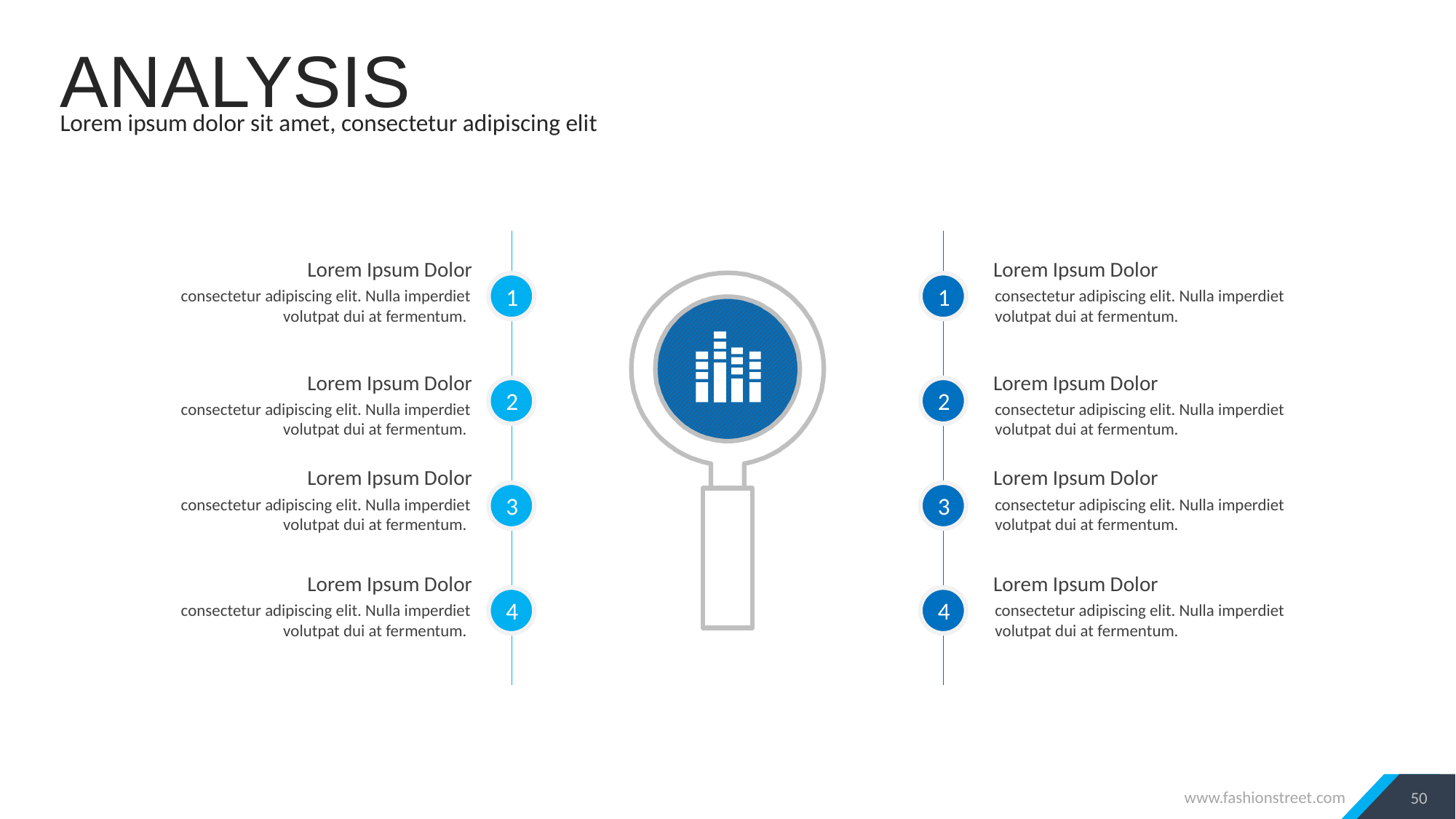

ANALYSIS
Lorem ipsum dolor sit amet, consectetur adipiscing elit
Lorem Ipsum Dolor
Lorem Ipsum Dolor

1
1
consectetur adipiscing elit. Nulla imperdiet volutpat dui at fermentum.
consectetur adipiscing elit. Nulla imperdiet volutpat dui at fermentum.

Lorem Ipsum Dolor
Lorem Ipsum Dolor
2
2
consectetur adipiscing elit. Nulla imperdiet volutpat dui at fermentum.
consectetur adipiscing elit. Nulla imperdiet volutpat dui at fermentum.
Lorem Ipsum Dolor
Lorem Ipsum Dolor
3
3
consectetur adipiscing elit. Nulla imperdiet volutpat dui at fermentum.
consectetur adipiscing elit. Nulla imperdiet volutpat dui at fermentum.
Lorem Ipsum Dolor
Lorem Ipsum Dolor
4
4
consectetur adipiscing elit. Nulla imperdiet volutpat dui at fermentum.
consectetur adipiscing elit. Nulla imperdiet volutpat dui at fermentum.
50